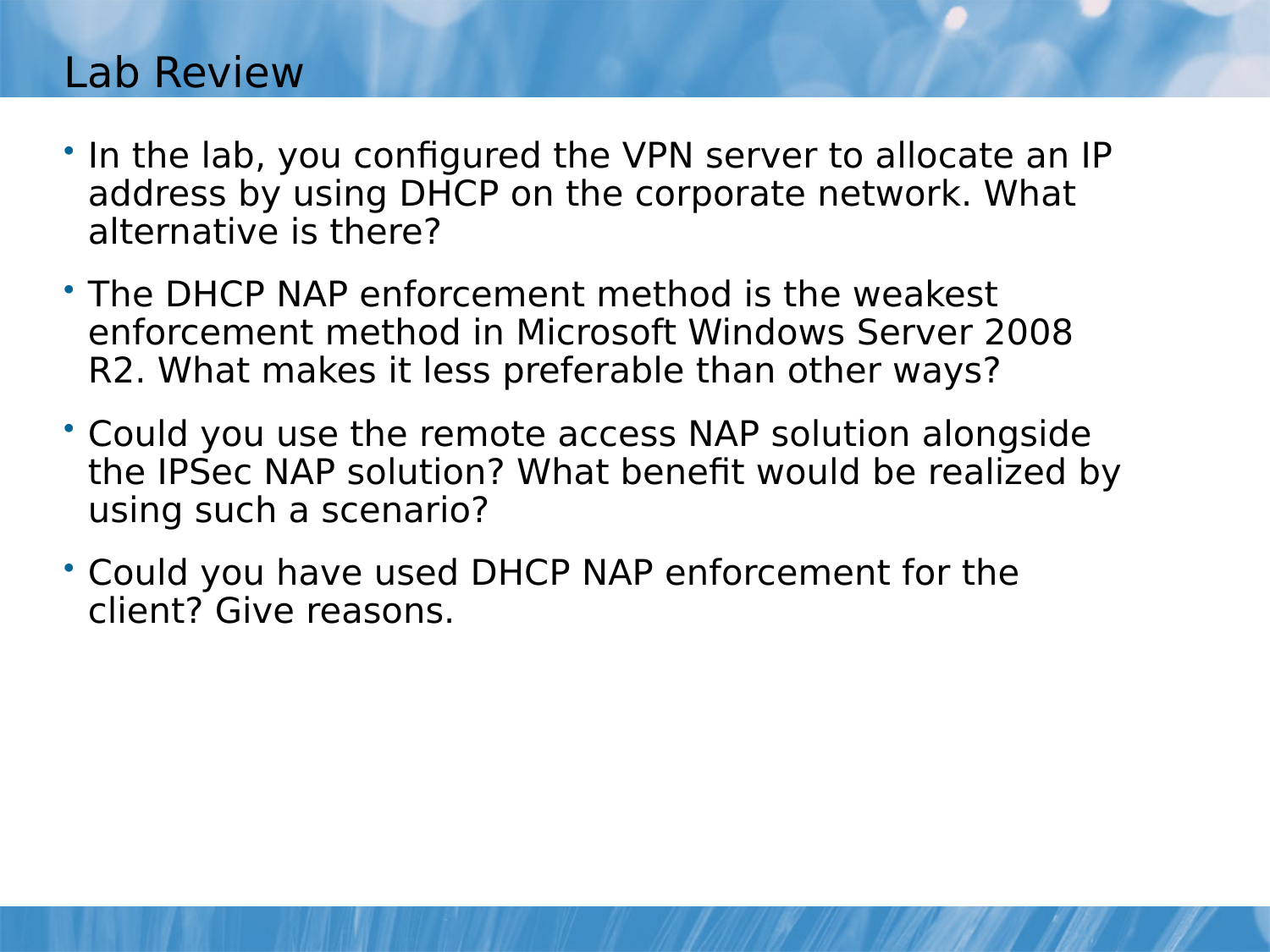

# Lab Review
In the lab, you configured the VPN server to allocate an IP address by using DHCP on the corporate network. What alternative is there?
The DHCP NAP enforcement method is the weakest enforcement method in Microsoft Windows Server 2008 R2. What makes it less preferable than other ways?
Could you use the remote access NAP solution alongside the IPSec NAP solution? What benefit would be realized by using such a scenario?
Could you have used DHCP NAP enforcement for the client? Give reasons.